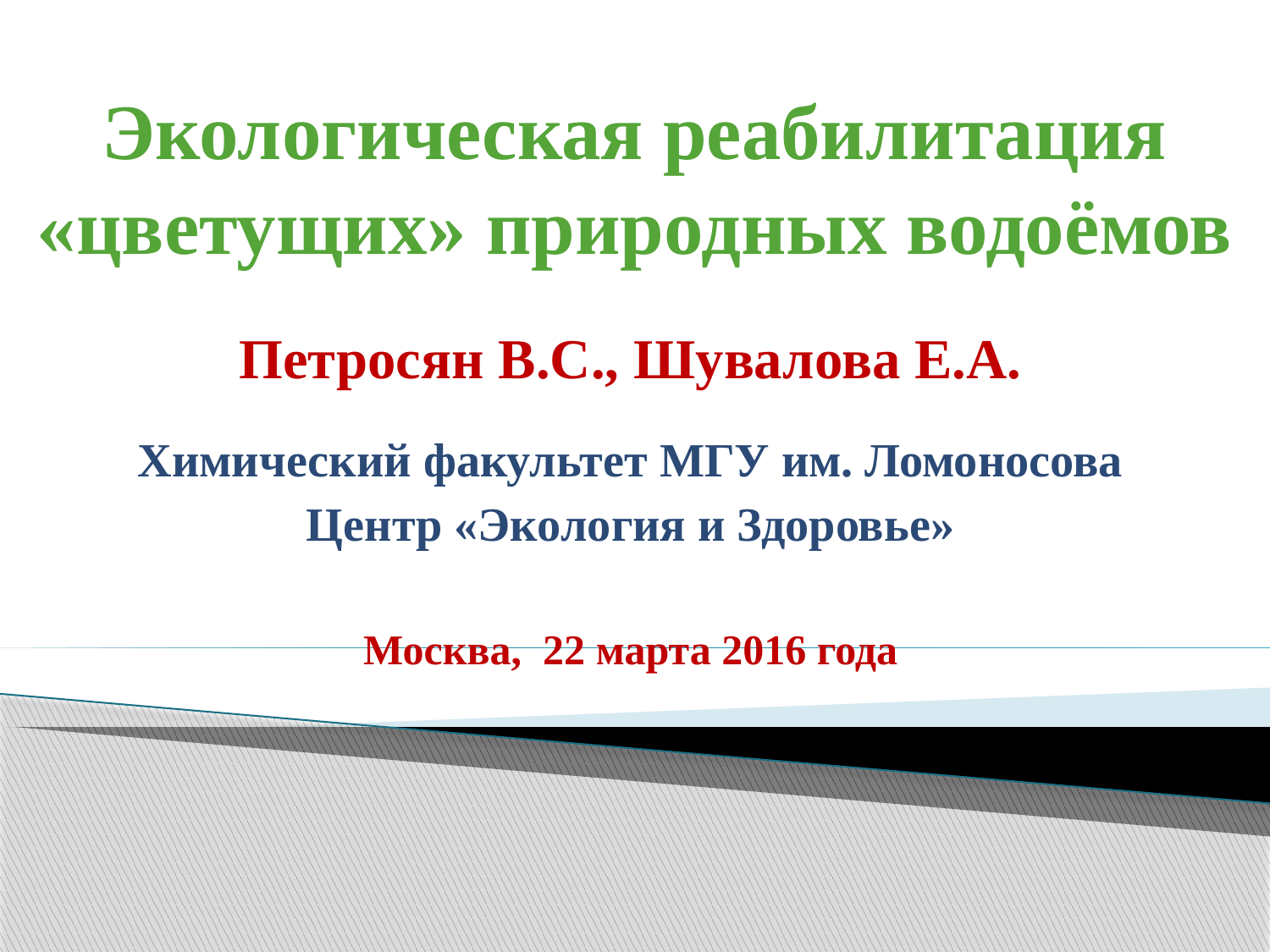

# Экологическая реабилитация «цветущих» природных водоёмов
Петросян В.С., Шувалова Е.А.

Химический факультет МГУ им. Ломоносова
Центр «Экология и Здоровье»

Москва,  22 марта 2016 года